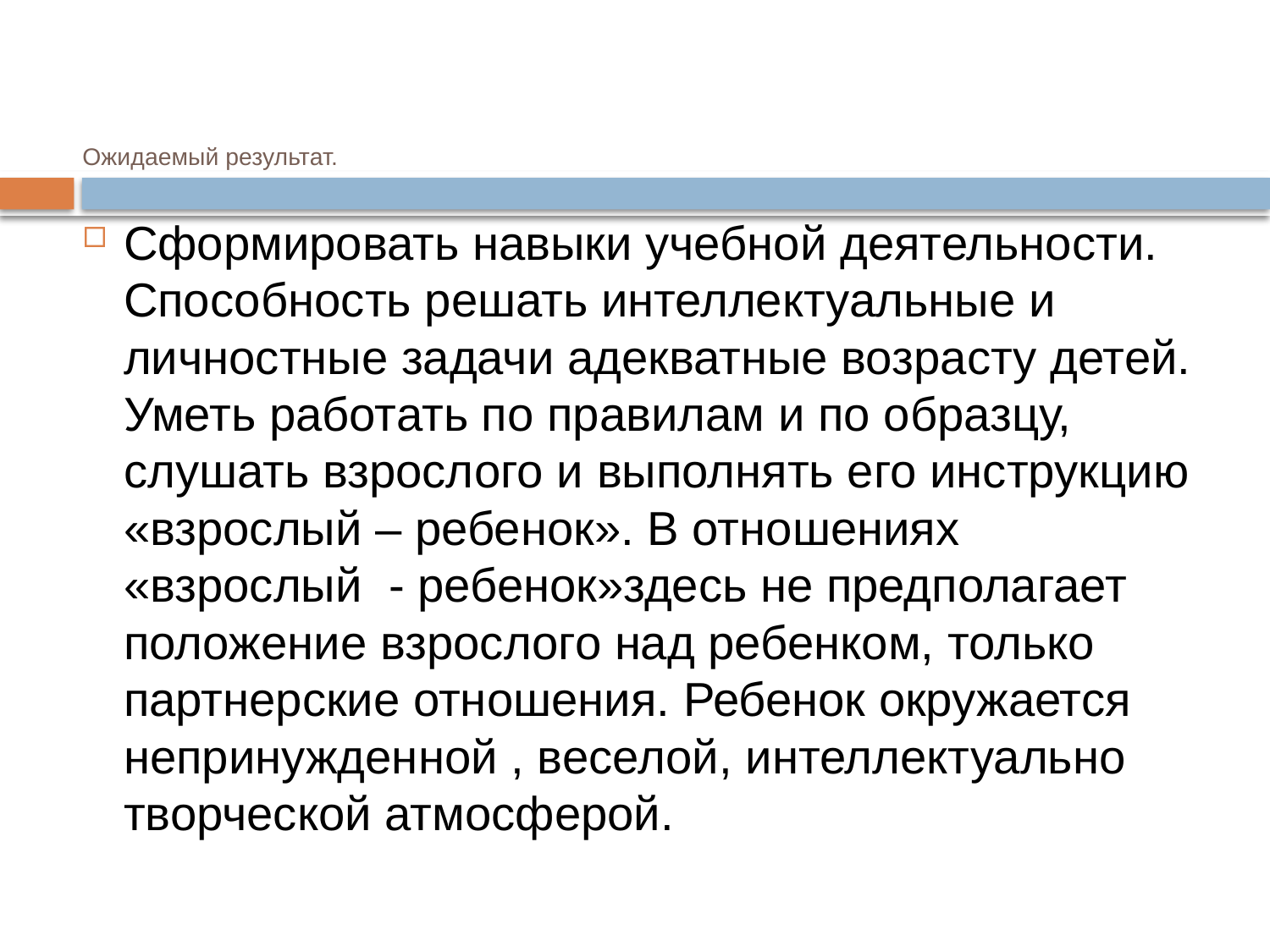

# Ожидаемый результат.
Сформировать навыки учебной деятельности. Способность решать интеллектуальные и личностные задачи адекватные возрасту детей. Уметь работать по правилам и по образцу, слушать взрослого и выполнять его инструкцию «взрослый – ребенок». В отношениях «взрослый  - ребенок»здесь не предполагает положение взрослого над ребенком, только партнерские отношения. Ребенок окружается непринужденной , веселой, интеллектуально творческой атмосферой.